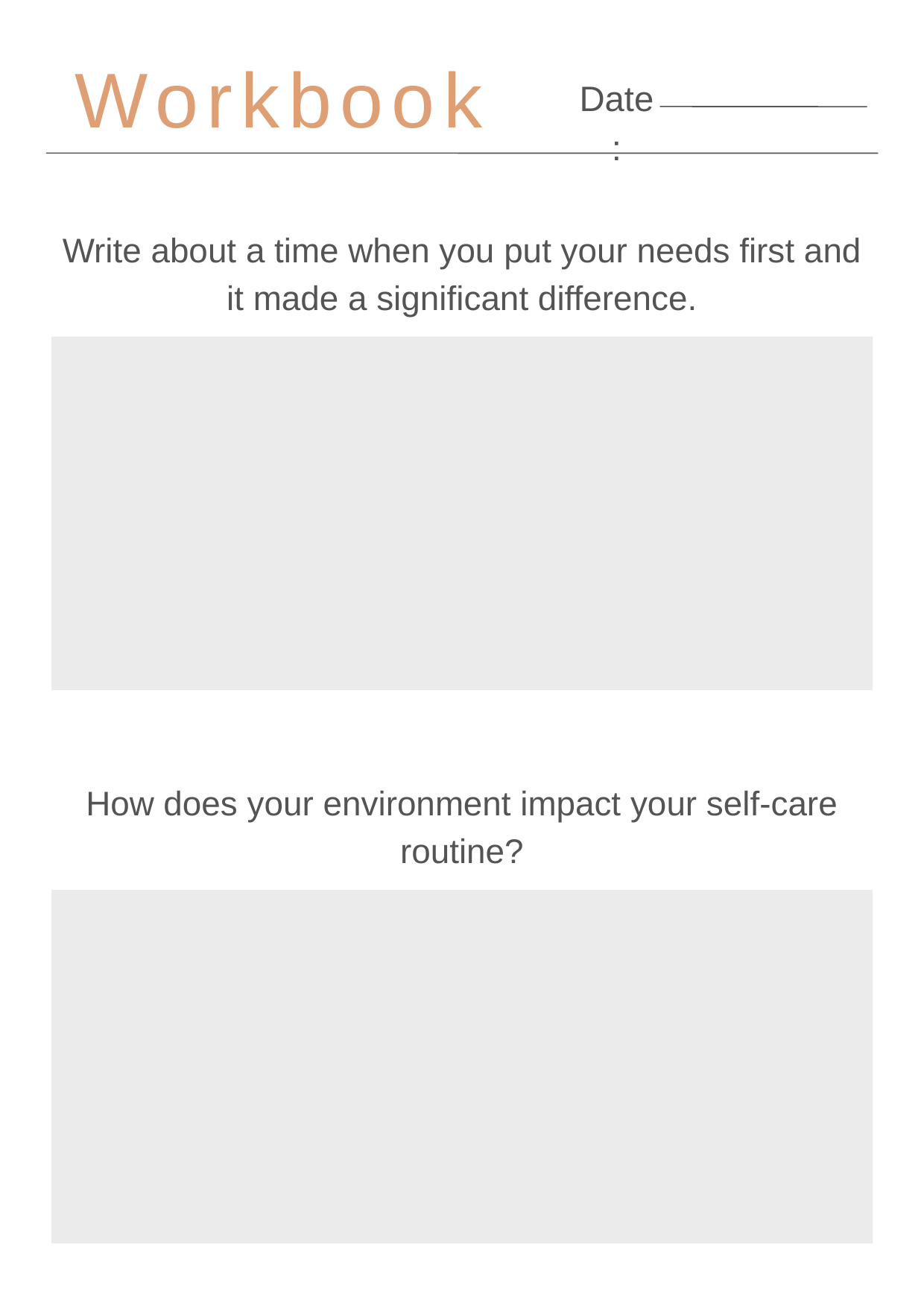

Workbook
Date:

Write about a time when you put your needs first and it made a significant difference.

How does your environment impact your self-care routine?